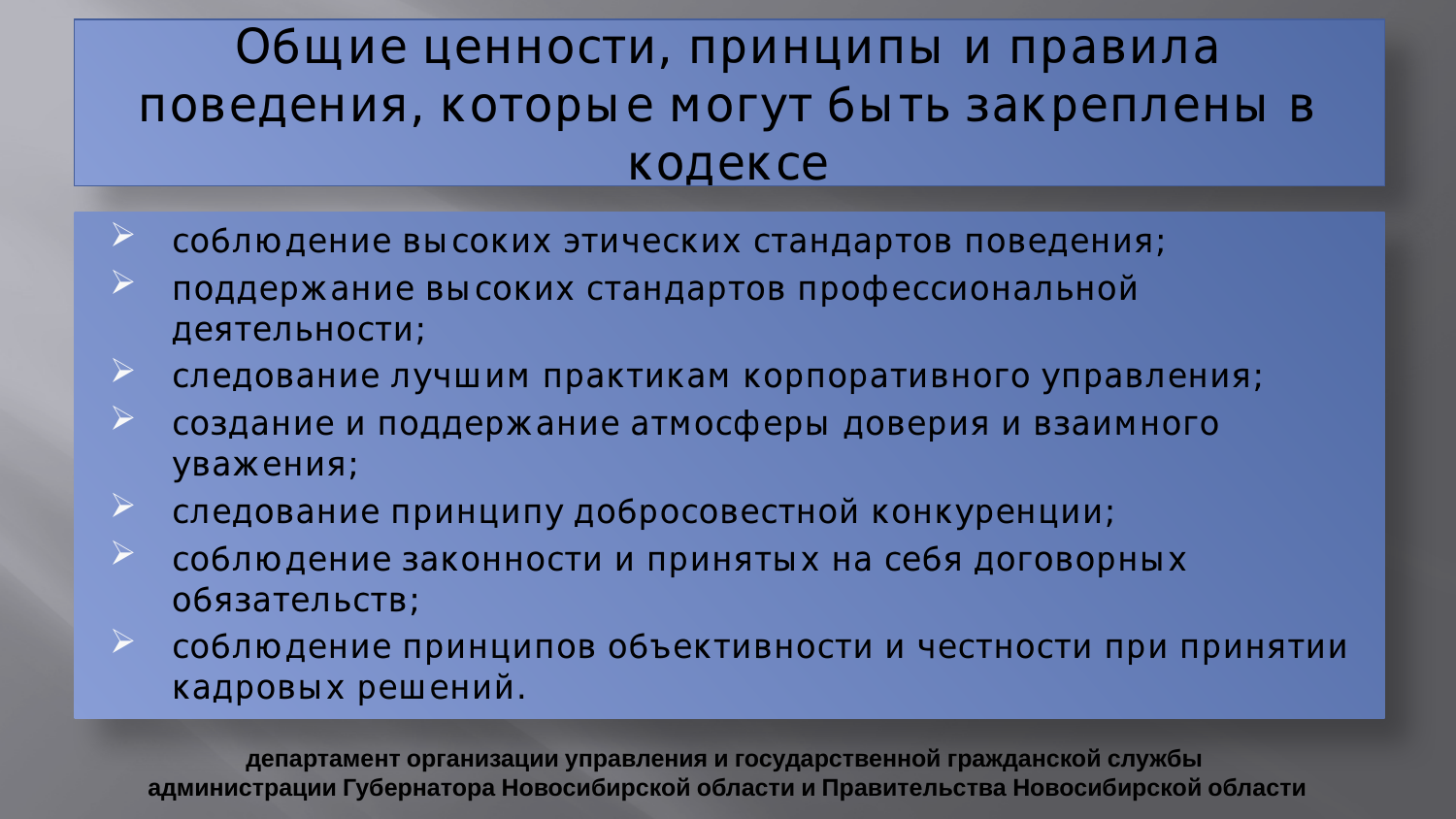

# Общие ценности, принципы и правила поведения, которые могут быть закреплены в кодексе
соблюдение высоких этических стандартов поведения;
поддержание высоких стандартов профессиональной деятельности;
следование лучшим практикам корпоративного управления;
создание и поддержание атмосферы доверия и взаимного уважения;
следование принципу добросовестной конкуренции;
соблюдение законности и принятых на себя договорных обязательств;
соблюдение принципов объективности и честности при принятии кадровых решений.

департамент организации управления и государственной гражданской службы
администрации Губернатора Новосибирской области и Правительства Новосибирской области